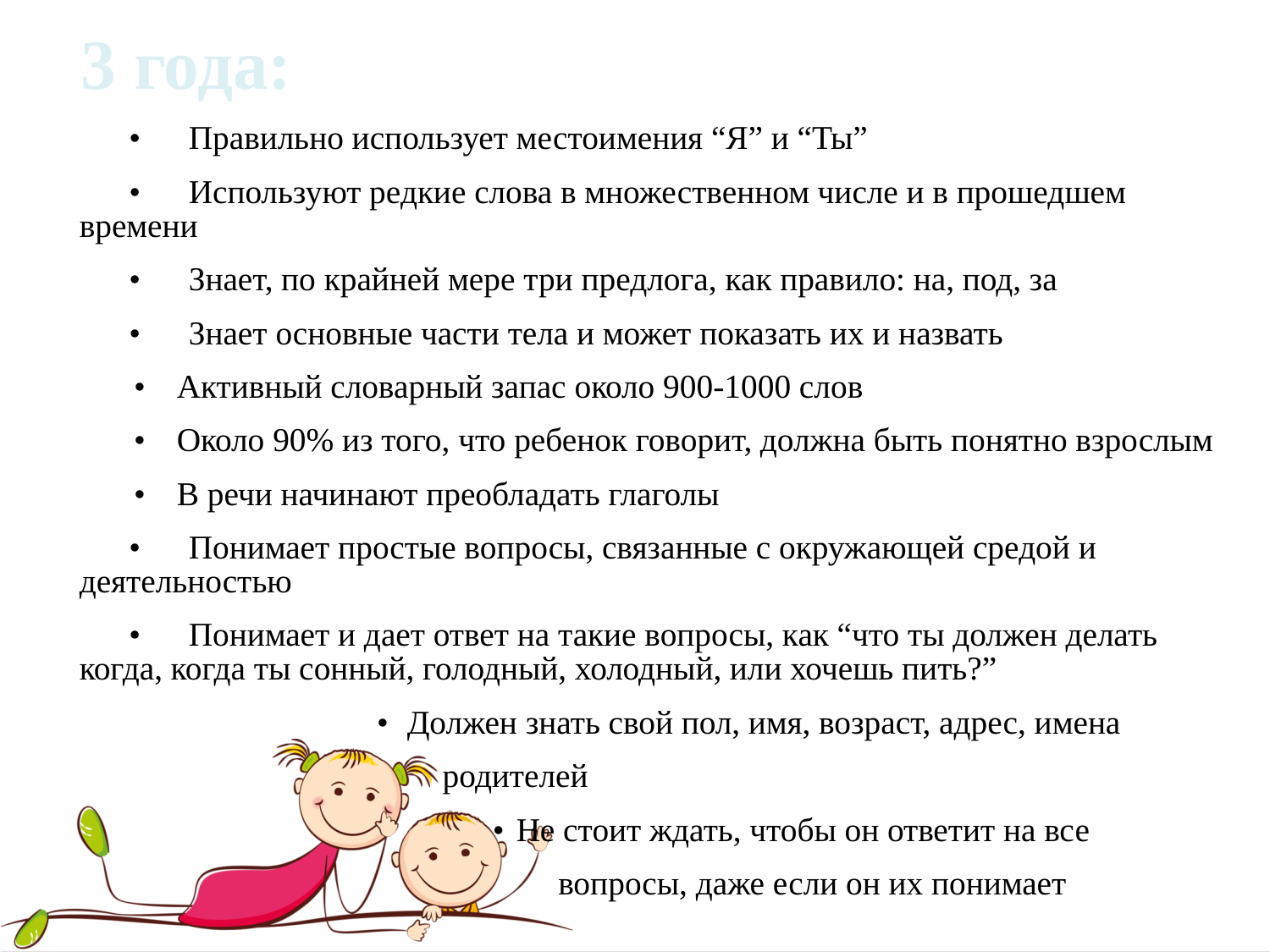

# 3 года:
      •	Правильно использует местоимения “Я” и “Ты”
      •	Используют редкие слова в множественном числе и в прошедшем времени
      •	Знает, по крайней мере три предлога, как правило: на, под, за
      •	Знает основные части тела и может показать их и назвать
        •	Активный словарный запас около 900-1000 слов
        •	Около 90% из того, что ребенок говорит, должна быть понятно взрослым
        •	В речи начинают преобладать глаголы
      •	Понимает простые вопросы, связанные с окружающей средой и деятельностью
      •	Понимает и дает ответ на такие вопросы, как “что ты должен делать когда, когда ты сонный, голодный, холодный, или хочешь пить?”
                                    •	Должен знать свой пол, имя, возраст, адрес, имена
                                            родителей
                                                  •	Не стоит ждать, чтобы он ответит на все
                                                          вопросы, даже если он их понимает